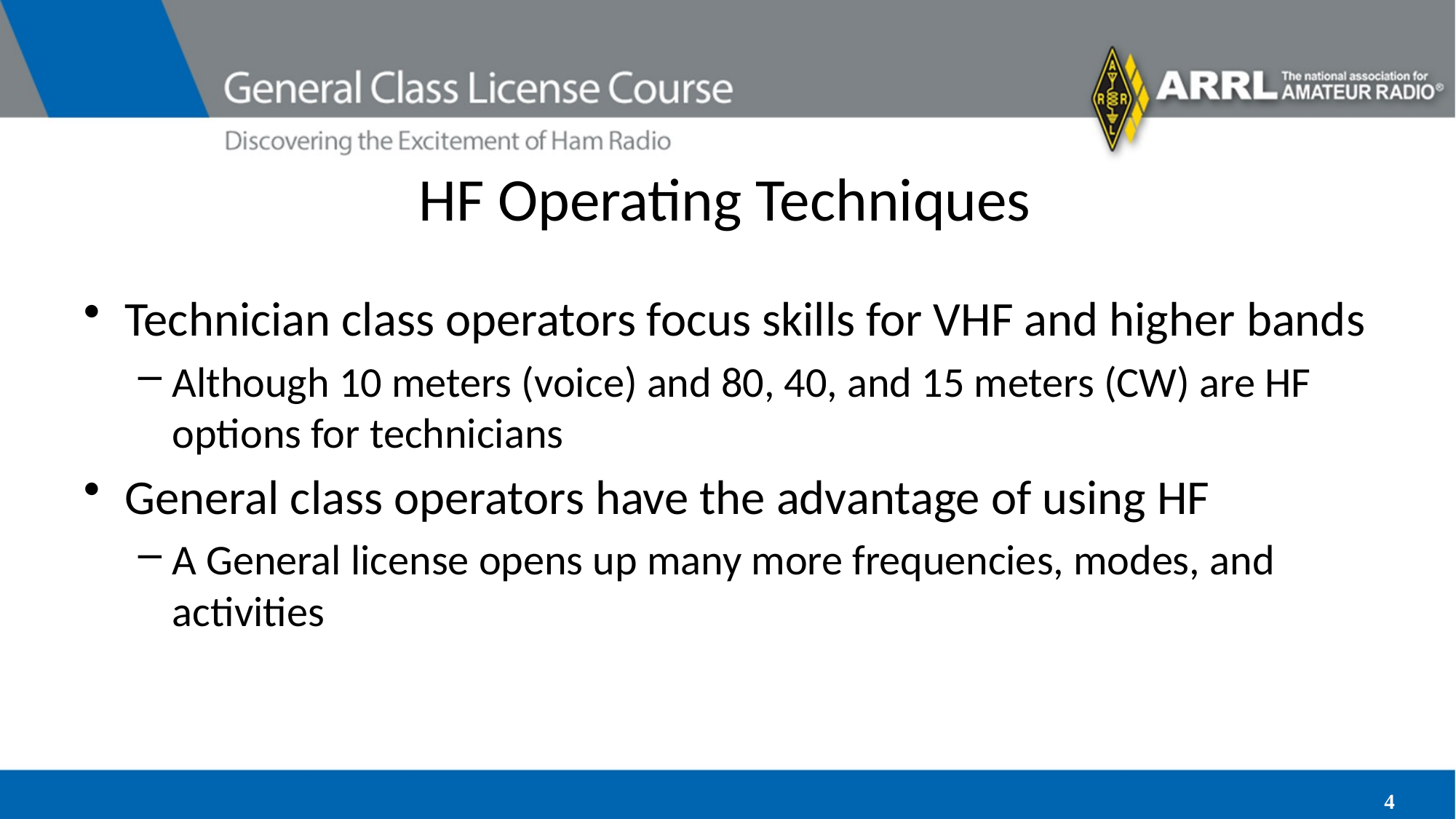

# HF Operating Techniques
Technician class operators focus skills for VHF and higher bands
Although 10 meters (voice) and 80, 40, and 15 meters (CW) are HF options for technicians
General class operators have the advantage of using HF
A General license opens up many more frequencies, modes, and activities